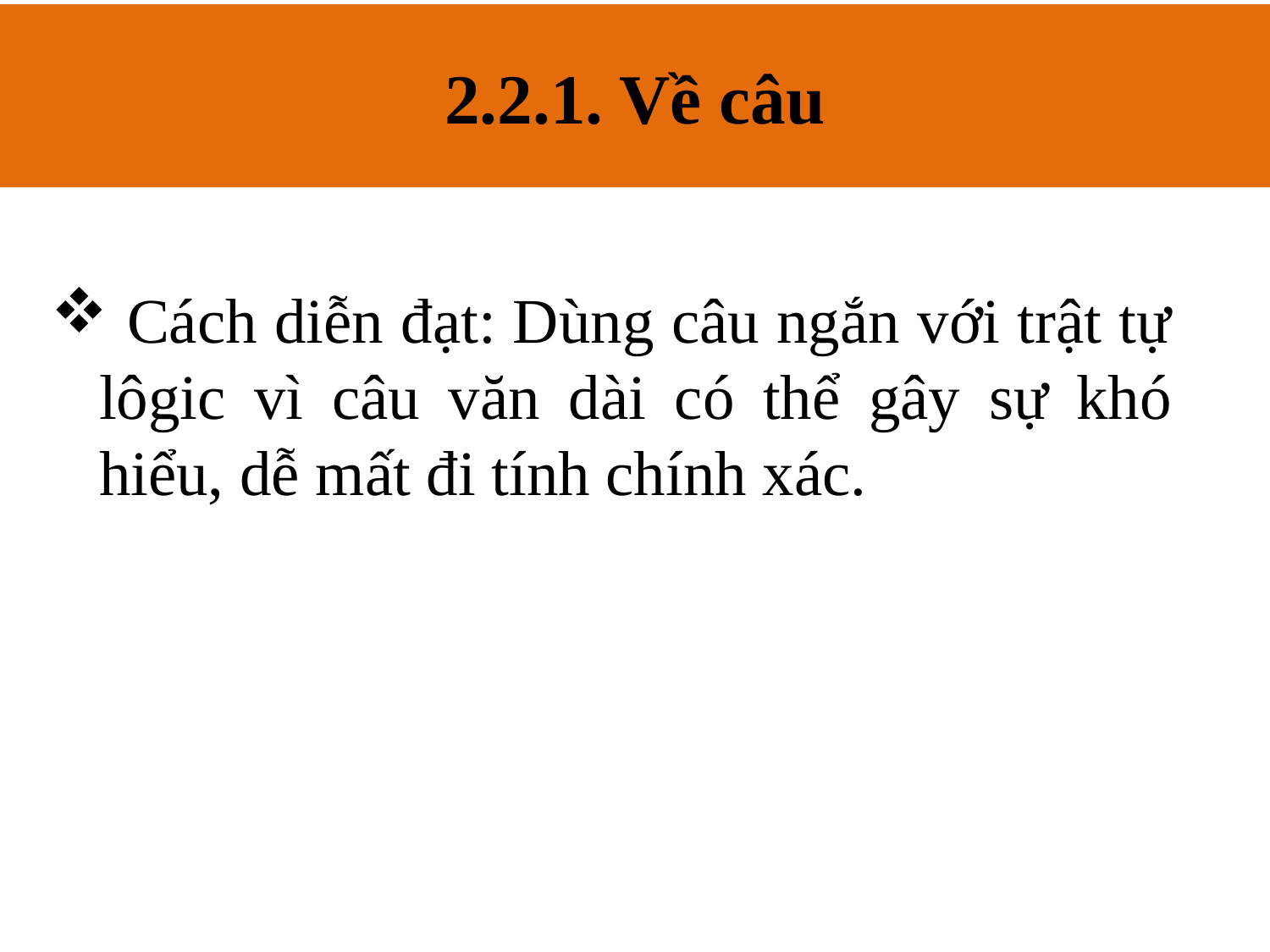

2.2.1. Về câu
# 2.2.1. Về câu
 Cách diễn đạt: Dùng câu ngắn với trật tự lôgic vì câu văn dài có thể gây sự khó hiểu, dễ mất đi tính chính xác.